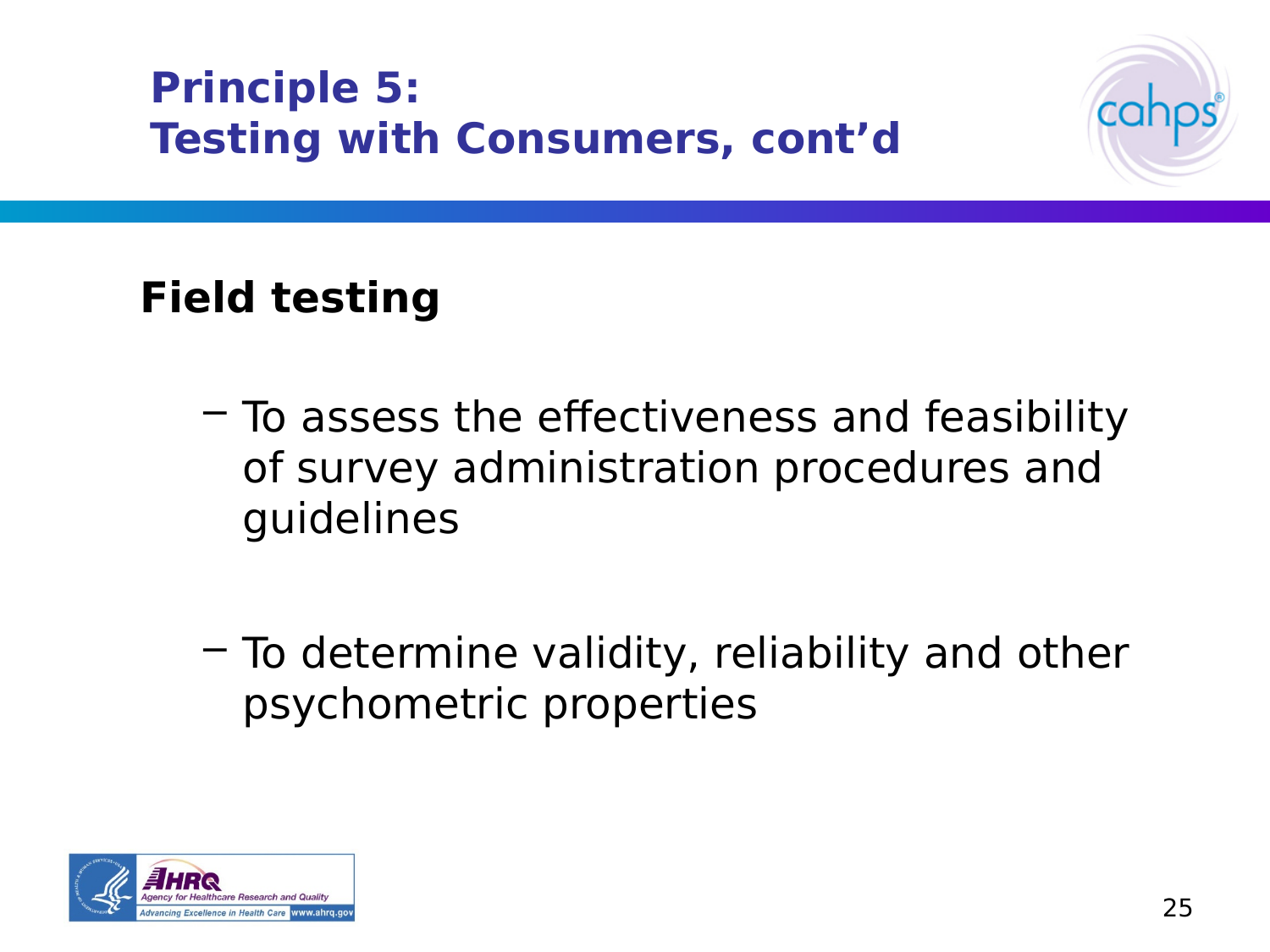

# Principle 5: Testing with Consumers, cont’d

Field testing

To assess the effectiveness and feasibility of survey administration procedures and guidelines

To determine validity, reliability and other psychometric properties

25